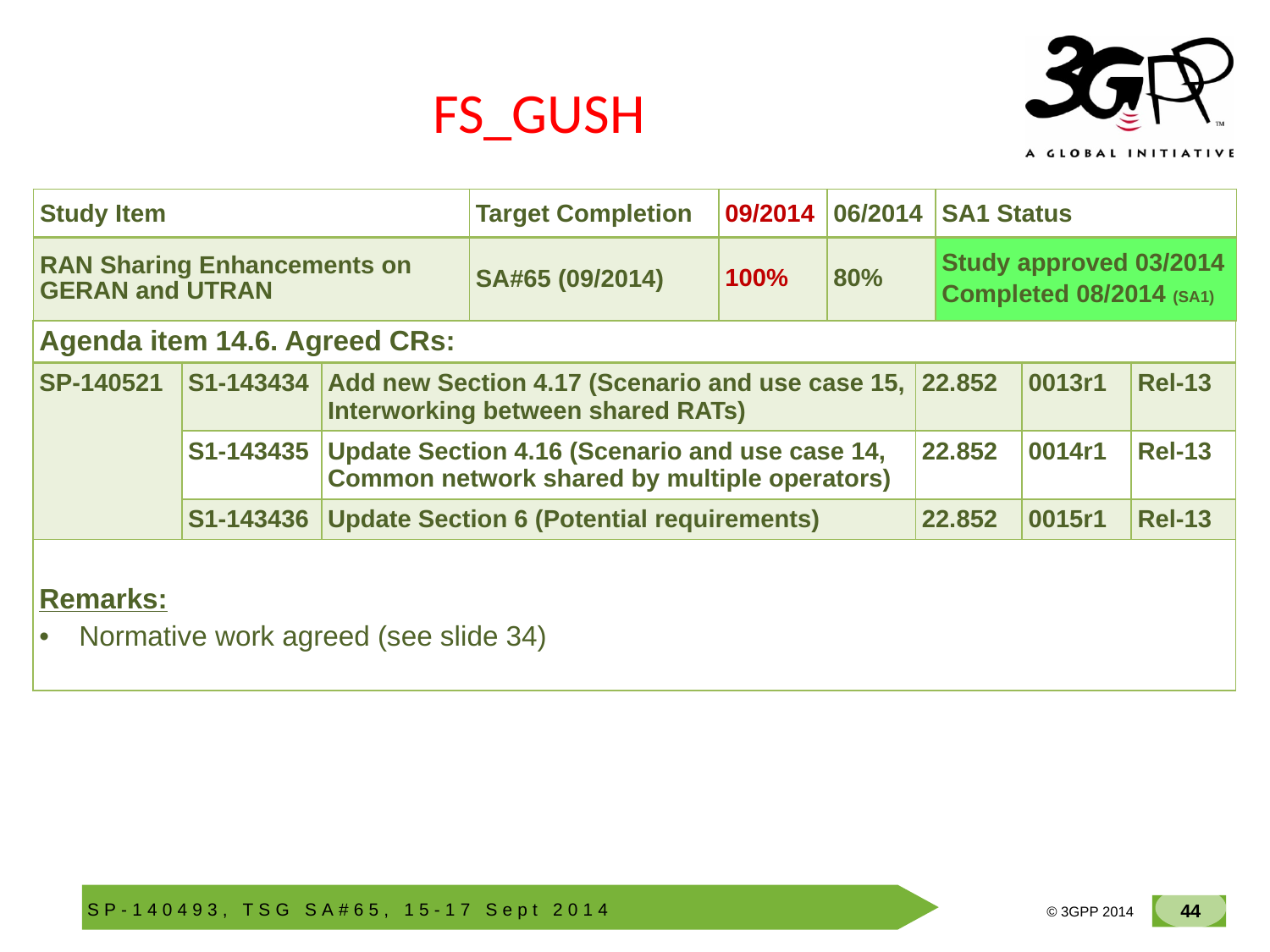

# FS_GUSH
| Study Item | Target Completion | 09/2014 | 06/2014 | SA1 Status |
| --- | --- | --- | --- | --- |
| RAN Sharing Enhancements on GERAN and UTRAN | SA#65 (09/2014) | 100% | 80% | Study approved 03/2014 Completed 08/2014 (SA1) |
| Agenda item 14.6. Agreed CRs: |  |  |  |  |  |
| --- | --- | --- | --- | --- | --- |
| SP-140521 | S1-143434 | Add new Section 4.17 (Scenario and use case 15, Interworking between shared RATs) | 22.852 | 0013r1 | Rel-13 |
|  | S1-143435 | Update Section 4.16 (Scenario and use case 14, Common network shared by multiple operators) | 22.852 | 0014r1 | Rel-13 |
|  | S1-143436 | Update Section 6 (Potential requirements) | 22.852 | 0015r1 | Rel-13 |
| Remarks: Normative work agreed (see slide 34) |  |  |  |  |  |